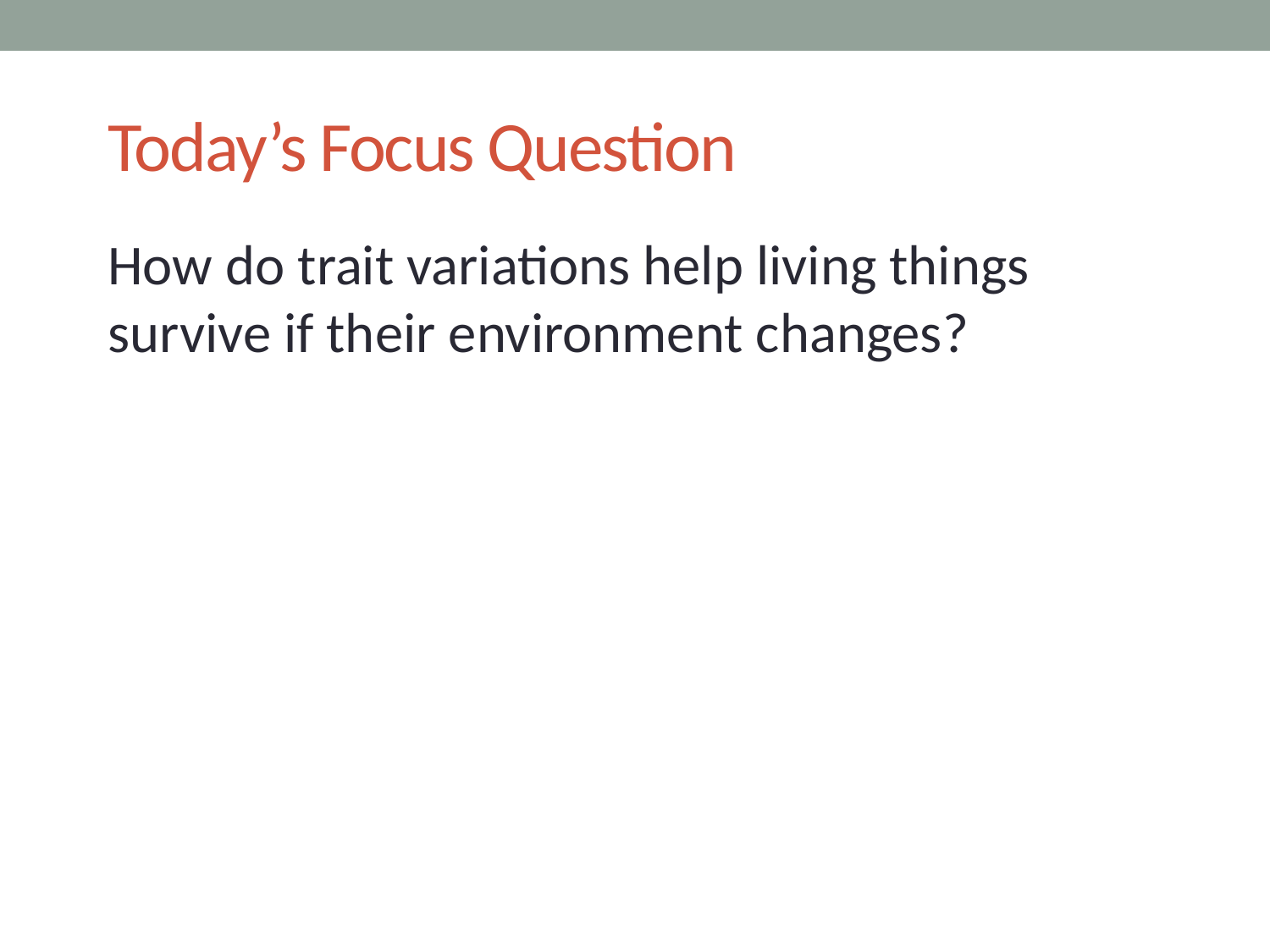

# Today’s Focus Question
How do trait variations help living things survive if their environment changes?